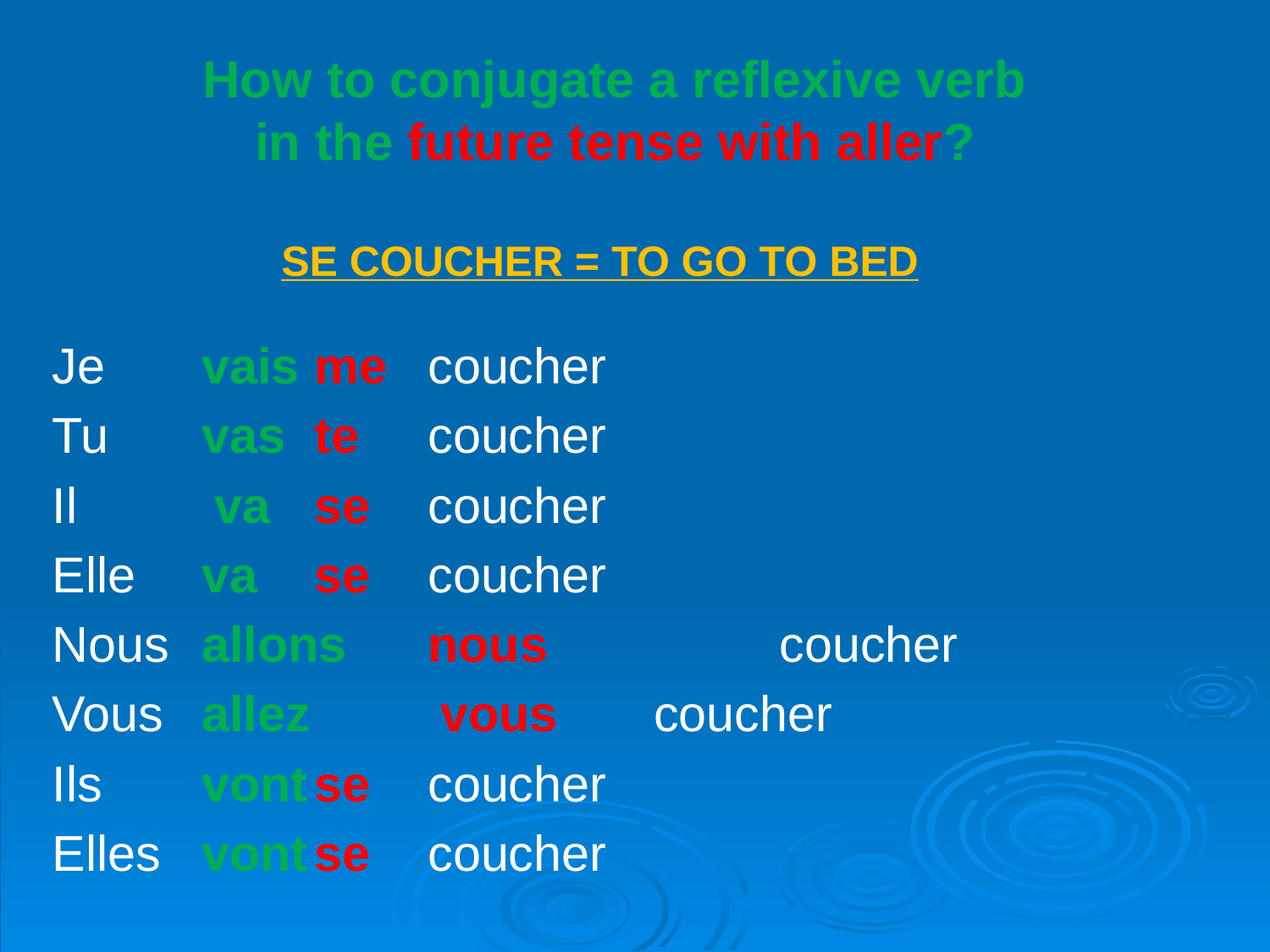

# How to conjugate a reflexive verb in the future tense with aller?
SE COUCHER = TO GO TO BED
Je		vais		me		coucher
Tu		vas		te		coucher
Il		         va		se		coucher
Elle 		va		se		coucher
Nous		allons	nous	         coucher
Vous		allez	         vous	coucher
Ils		vont		se		coucher
Elles		vont		se		coucher